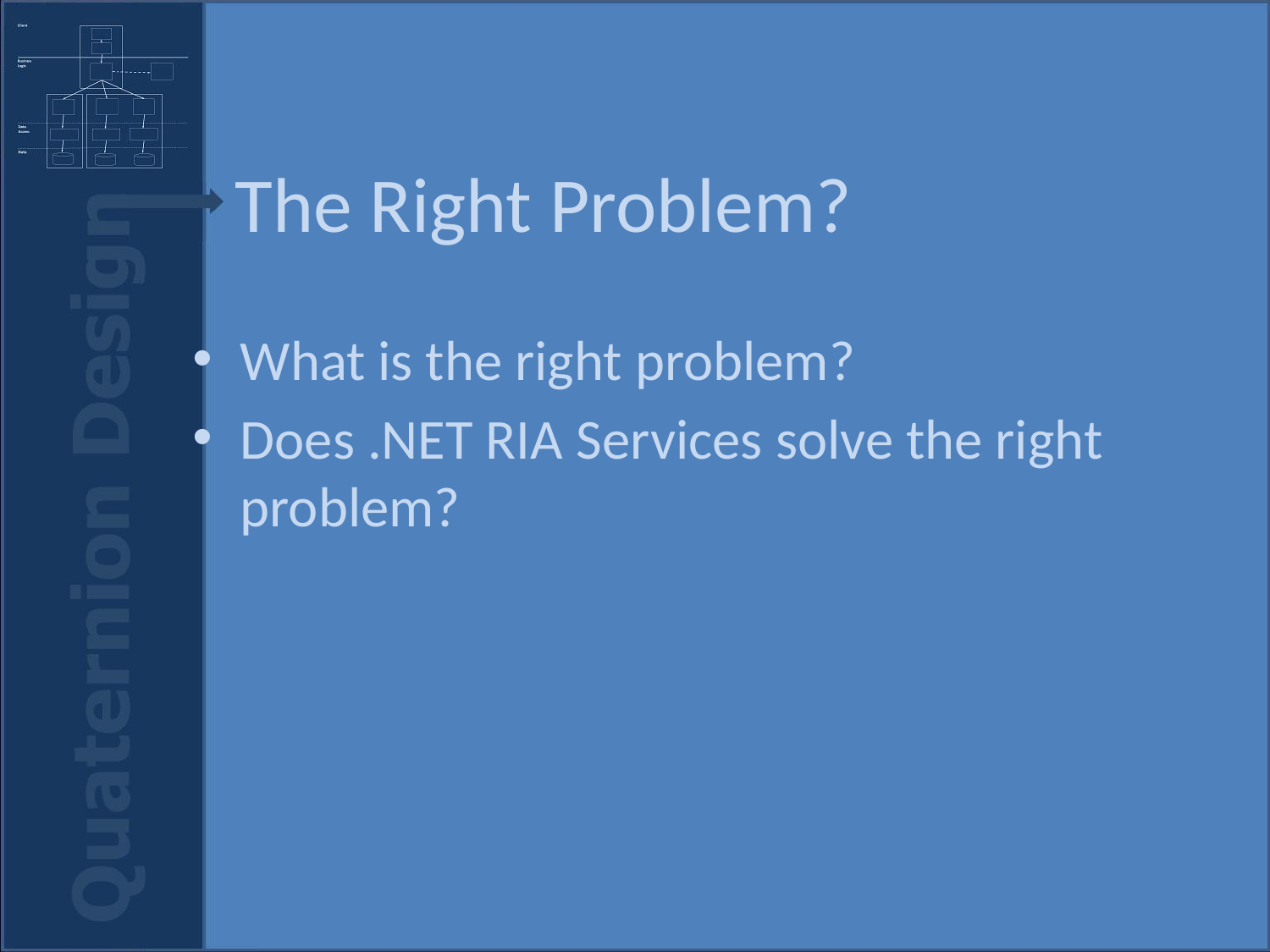

# The Right Problem?
What is the right problem?
Does .NET RIA Services solve the right problem?